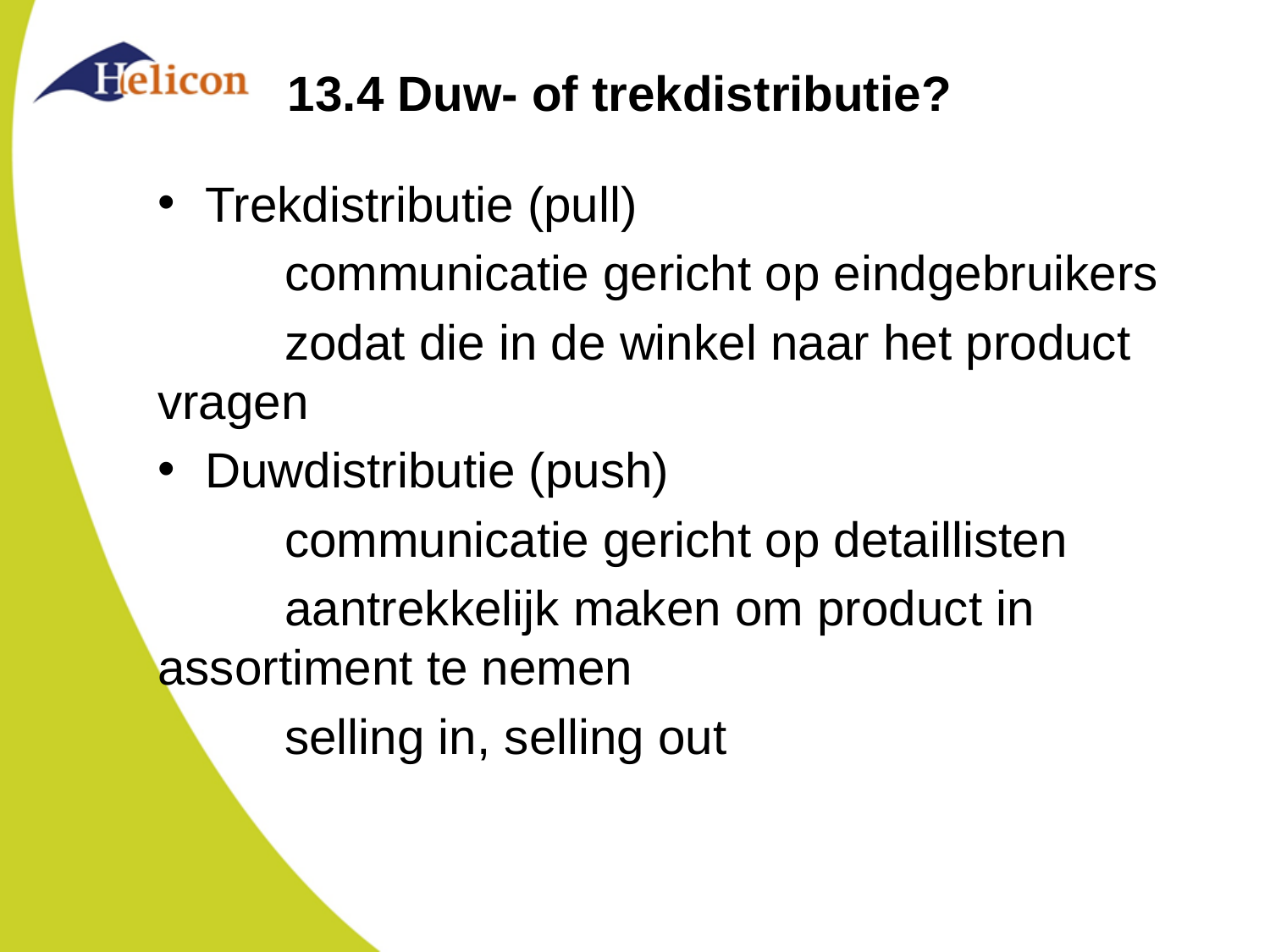

# 13.4 Duw- of trekdistributie?
Trekdistributie (pull)
	communicatie gericht op eindgebruikers
	zodat die in de winkel naar het product 	vragen
Duwdistributie (push)
	communicatie gericht op detaillisten
	aantrekkelijk maken om product in 	assortiment te nemen
	selling in, selling out